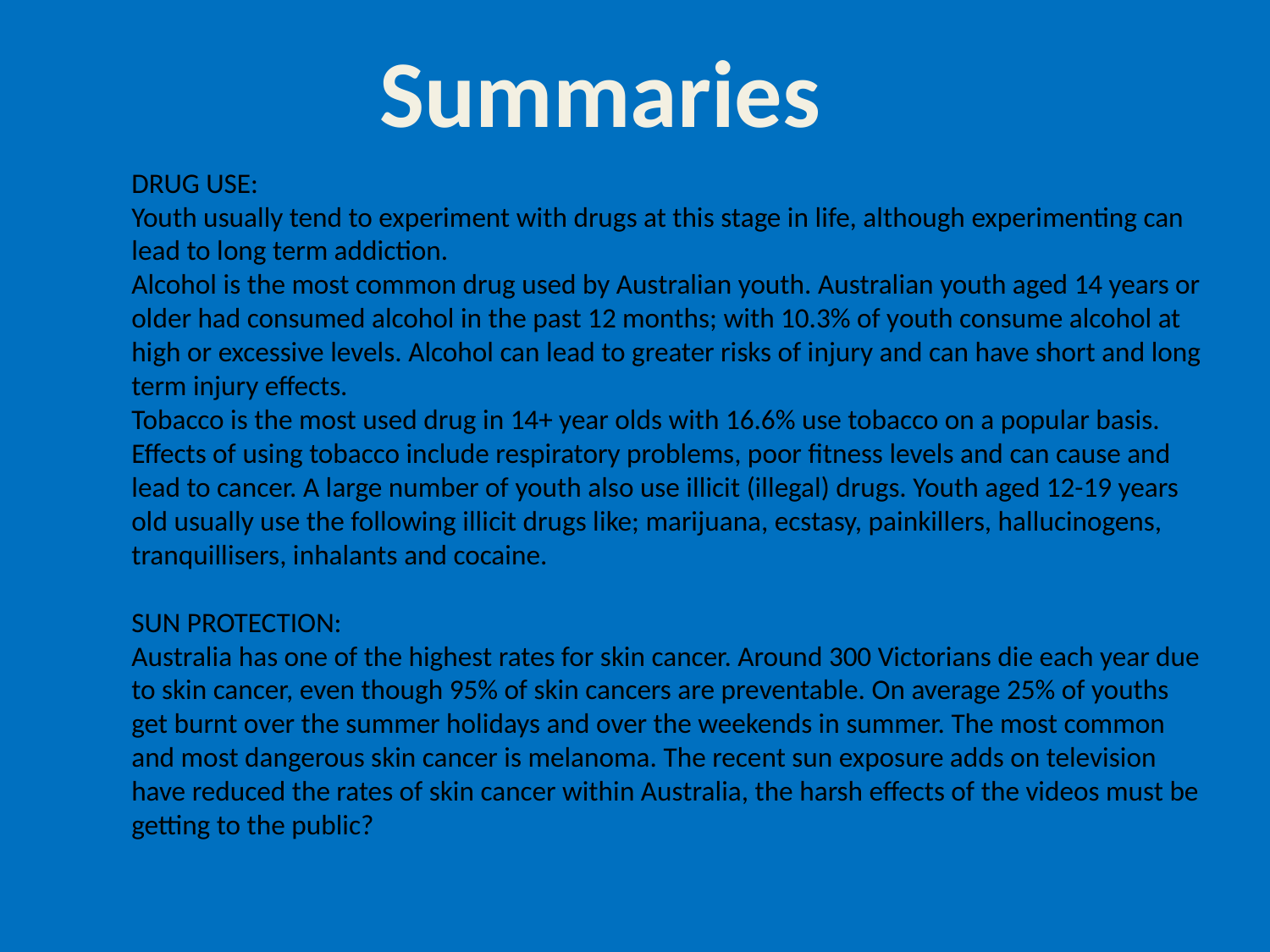

Summaries
DRUG USE:
Youth usually tend to experiment with drugs at this stage in life, although experimenting can lead to long term addiction.
Alcohol is the most common drug used by Australian youth. Australian youth aged 14 years or older had consumed alcohol in the past 12 months; with 10.3% of youth consume alcohol at high or excessive levels. Alcohol can lead to greater risks of injury and can have short and long term injury effects.
Tobacco is the most used drug in 14+ year olds with 16.6% use tobacco on a popular basis. Effects of using tobacco include respiratory problems, poor fitness levels and can cause and lead to cancer. A large number of youth also use illicit (illegal) drugs. Youth aged 12-19 years old usually use the following illicit drugs like; marijuana, ecstasy, painkillers, hallucinogens, tranquillisers, inhalants and cocaine.

SUN PROTECTION:
Australia has one of the highest rates for skin cancer. Around 300 Victorians die each year due to skin cancer, even though 95% of skin cancers are preventable. On average 25% of youths get burnt over the summer holidays and over the weekends in summer. The most common and most dangerous skin cancer is melanoma. The recent sun exposure adds on television have reduced the rates of skin cancer within Australia, the harsh effects of the videos must be getting to the public?